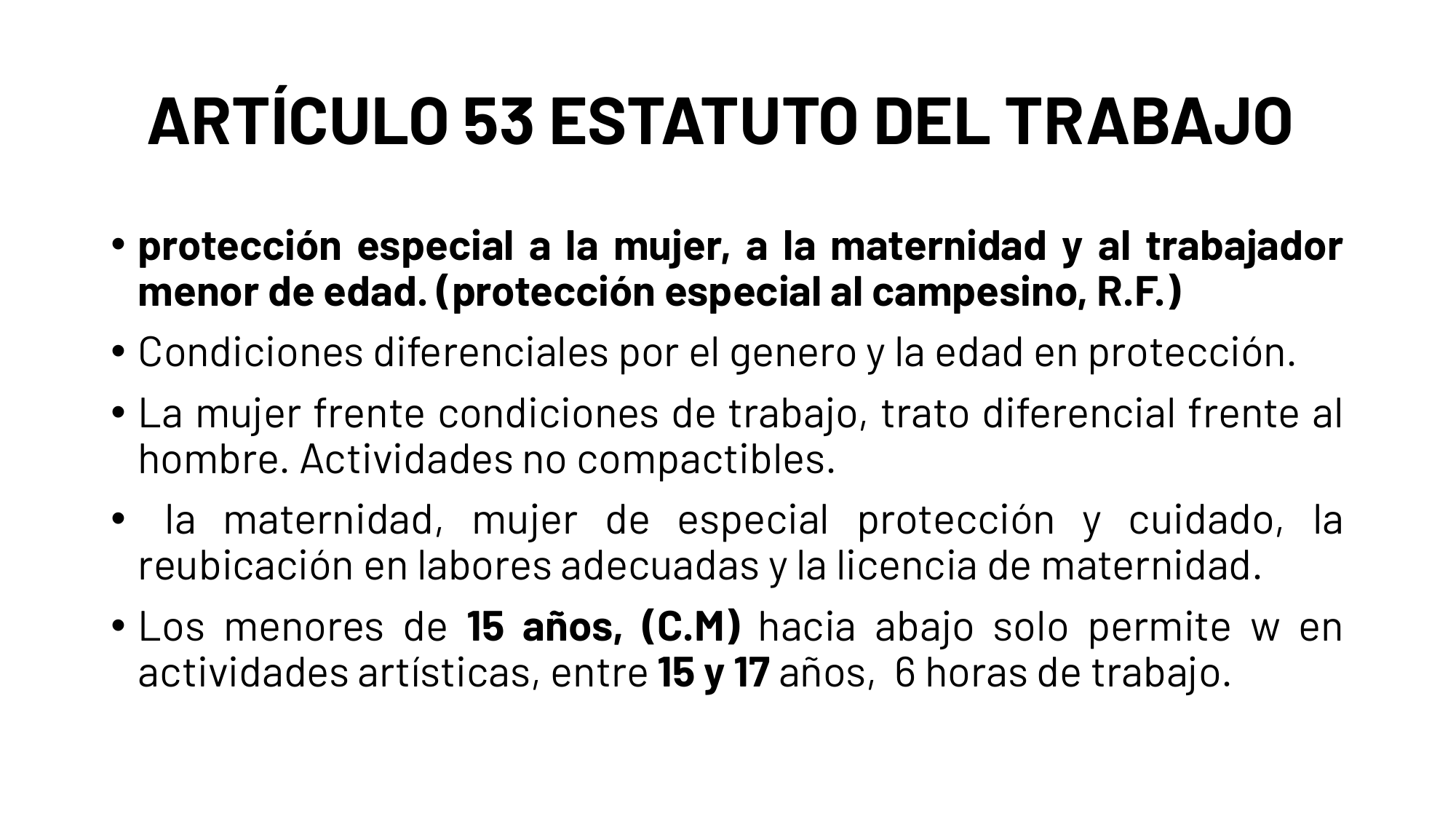

# ARTÍCULO 53 ESTATUTO DEL TRABAJO
protección especial a la mujer, a la maternidad y al trabajador menor de edad. (protección especial al campesino, R.F.)
Condiciones diferenciales por el genero y la edad en protección.
La mujer frente condiciones de trabajo, trato diferencial frente al hombre. Actividades no compactibles.
 la maternidad, mujer de especial protección y cuidado, la reubicación en labores adecuadas y la licencia de maternidad.
Los menores de 15 años, (C.M) hacia abajo solo permite w en actividades artísticas, entre 15 y 17 años,  6 horas de trabajo.